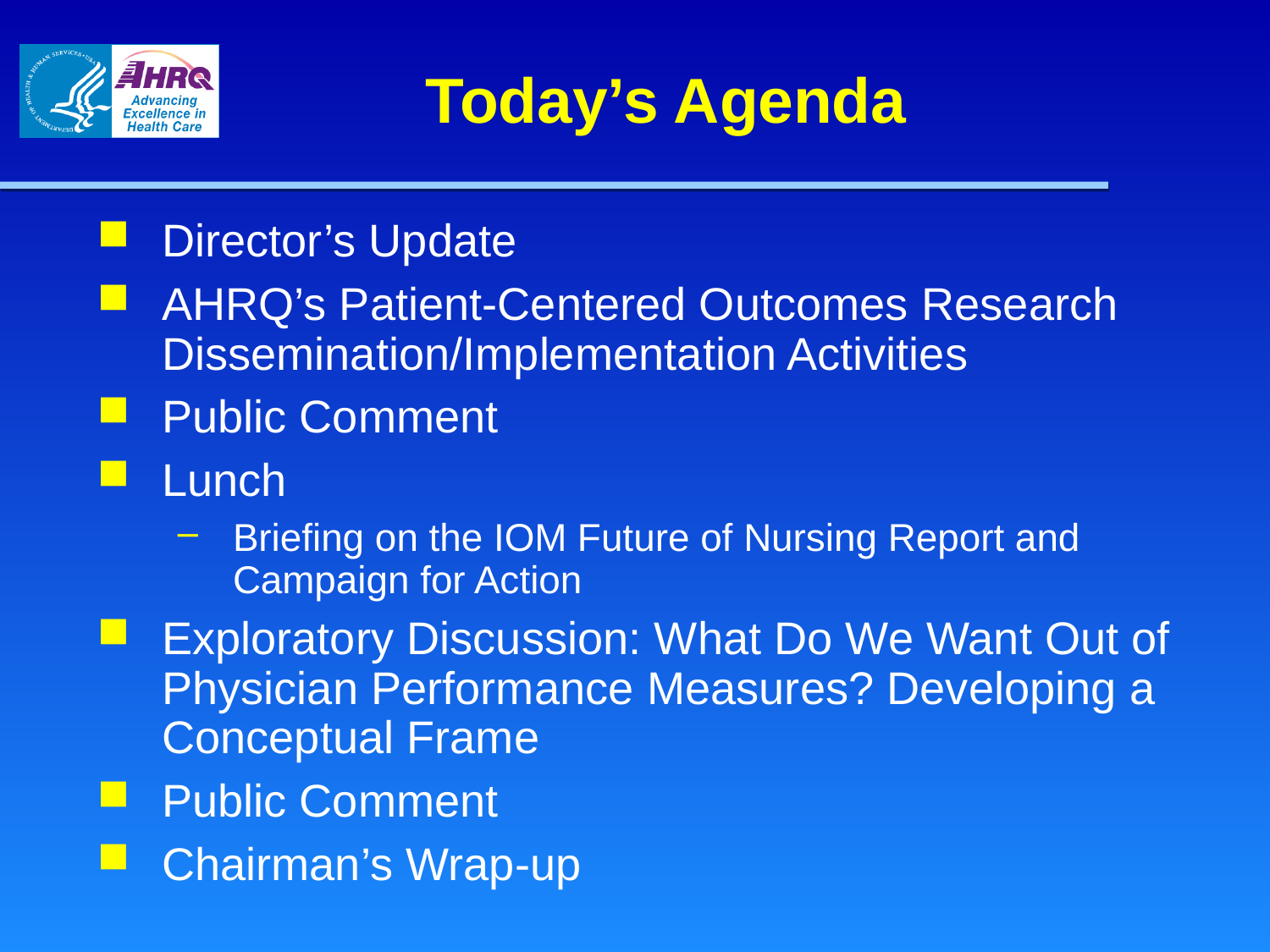

# Today’s Agenda
Director’s Update
AHRQ’s Patient-Centered Outcomes Research Dissemination/Implementation Activities
Public Comment
Lunch
Briefing on the IOM Future of Nursing Report and Campaign for Action
Exploratory Discussion: What Do We Want Out of Physician Performance Measures? Developing a Conceptual Frame
Public Comment
Chairman’s Wrap-up